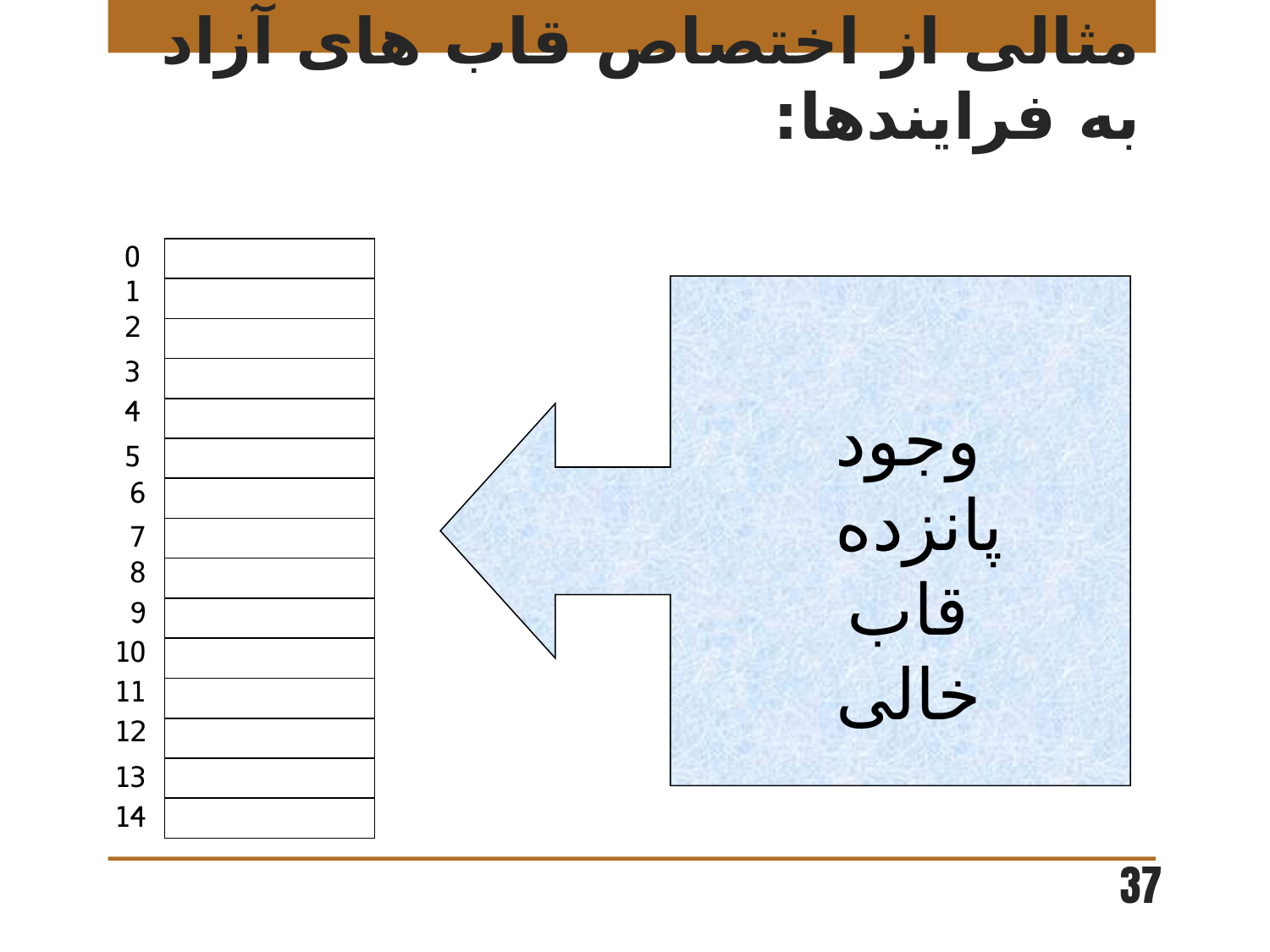

# مثالی از اختصاص قاب های آزاد به فرایندها:
0

1

2

3

4
وجود پانزده
قاب خالی

5

6

7

8

9

10

11

12

13

14

37